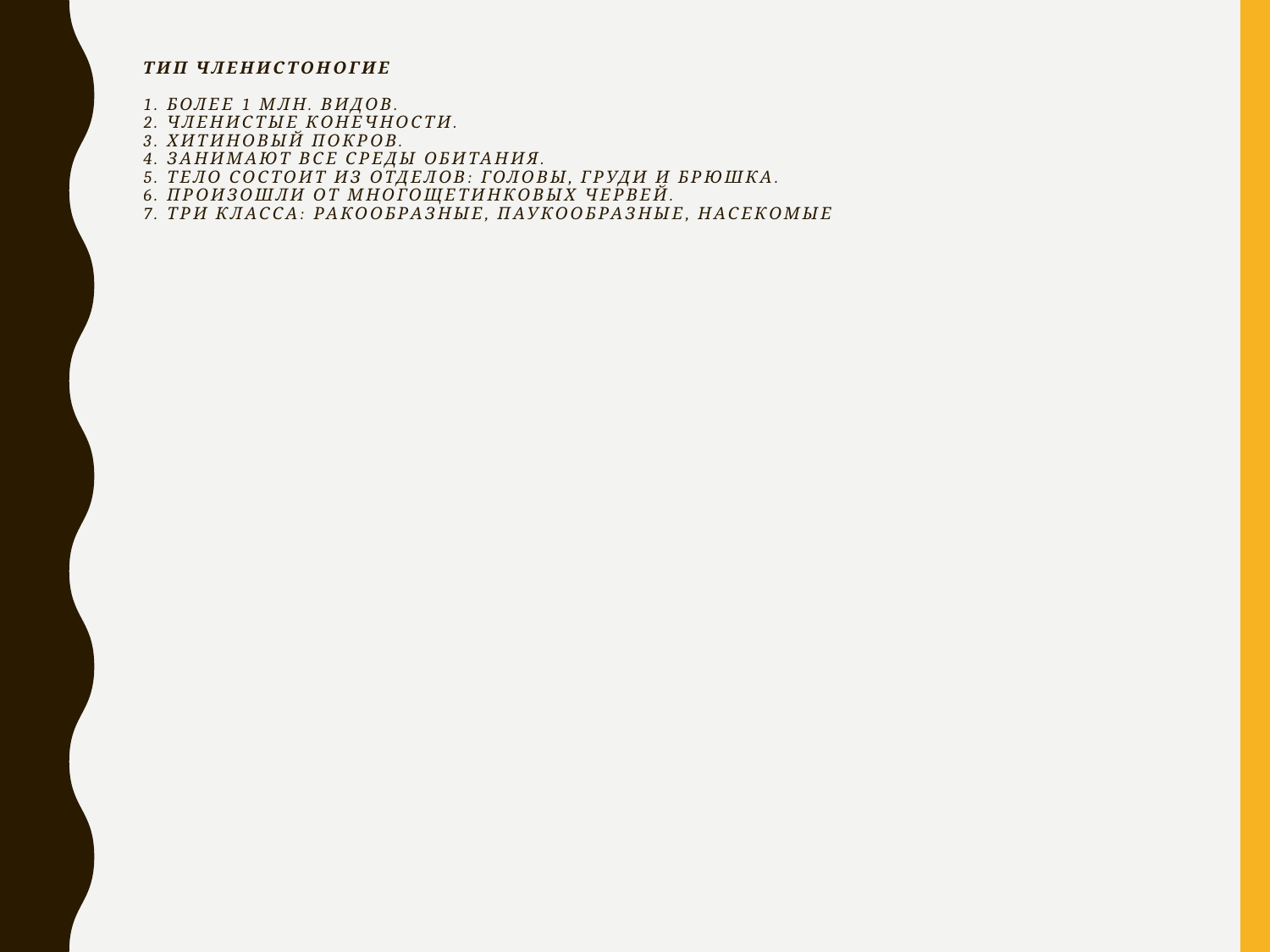

# Тип членистоногие 1. Более 1 млн. видов. 2. Членистые конечности. 3. Хитиновый покров. 4. Занимают все среды обитания. 5. Тело состоит из отделов: головы, груди и брюшка. 6. Произошли от многощетинковых червей. 7. Три класса: Ракообразные, Паукообразные, Насекомые